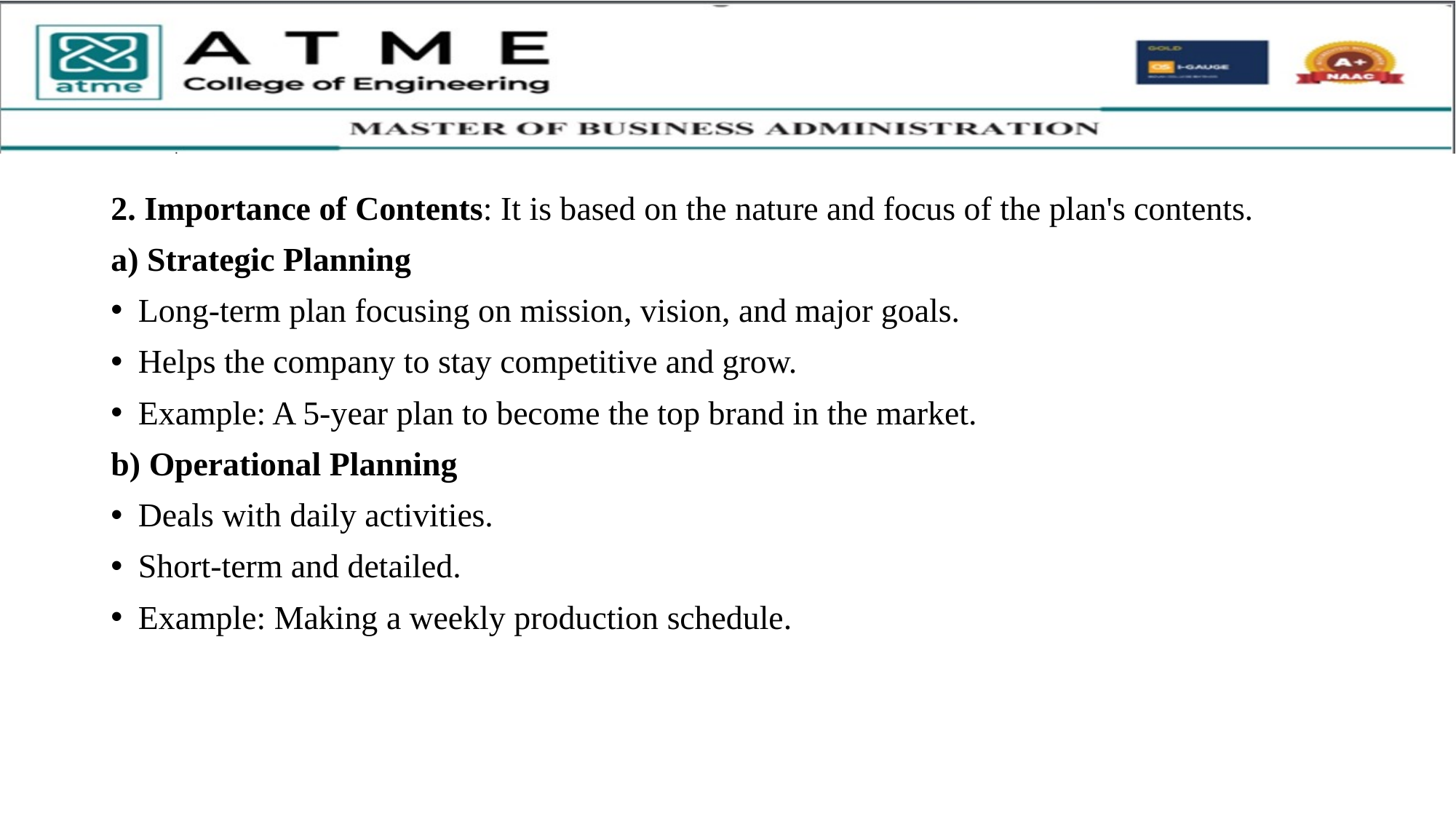

2. Importance of Contents: It is based on the nature and focus of the plan's contents.
a) Strategic Planning
Long-term plan focusing on mission, vision, and major goals.
Helps the company to stay competitive and grow.
Example: A 5-year plan to become the top brand in the market.
b) Operational Planning
Deals with daily activities.
Short-term and detailed.
Example: Making a weekly production schedule.